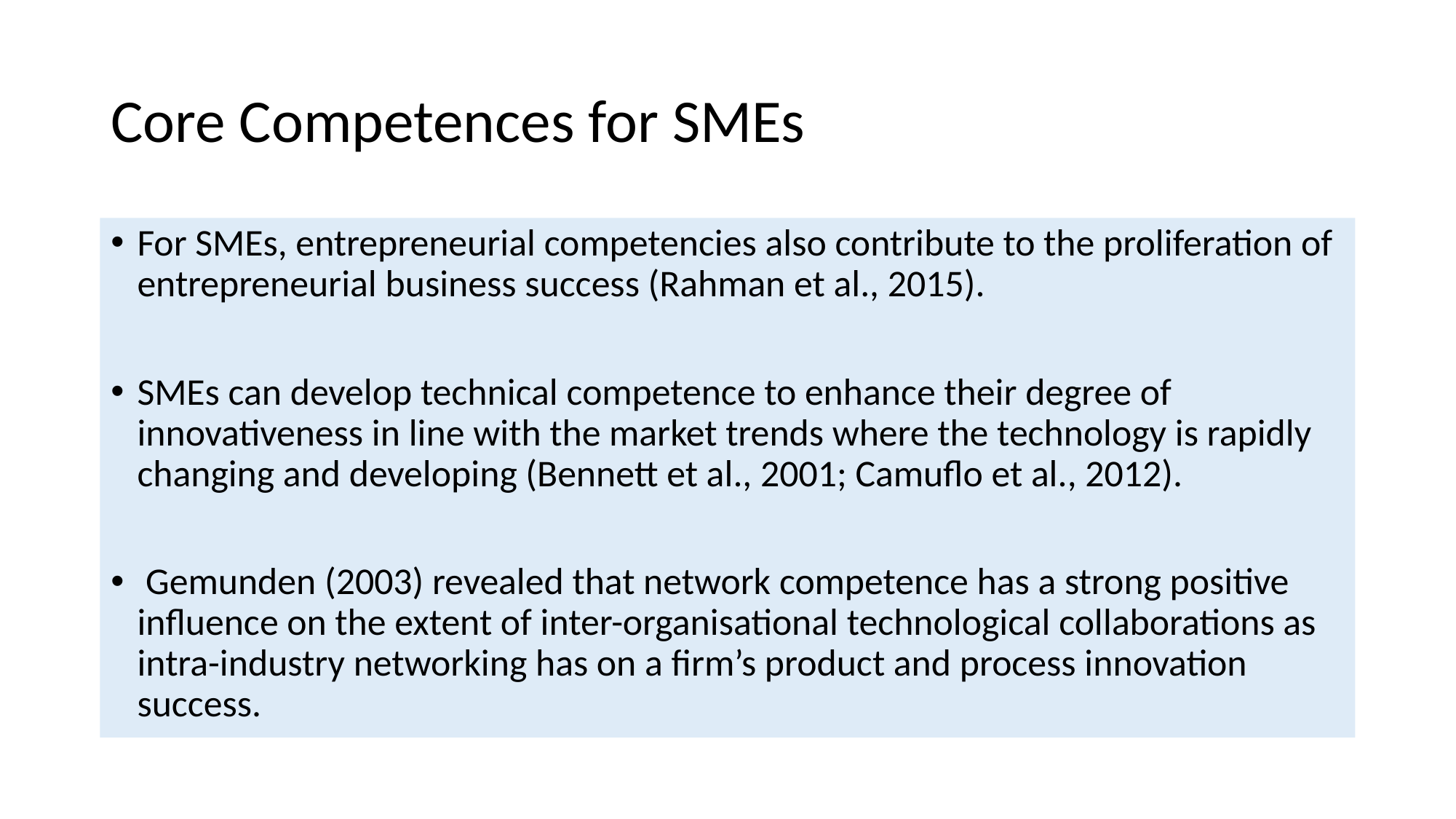

# Core Competences for SMEs
For SMEs, entrepreneurial competencies also contribute to the proliferation of entrepreneurial business success (Rahman et al., 2015).

SMEs can develop technical competence to enhance their degree of innovativeness in line with the market trends where the technology is rapidly changing and developing (Bennett et al., 2001; Camuflo et al., 2012).

 Gemunden (2003) revealed that network competence has a strong positive influence on the extent of inter-organisational technological collaborations as intra-industry networking has on a firm’s product and process innovation success.